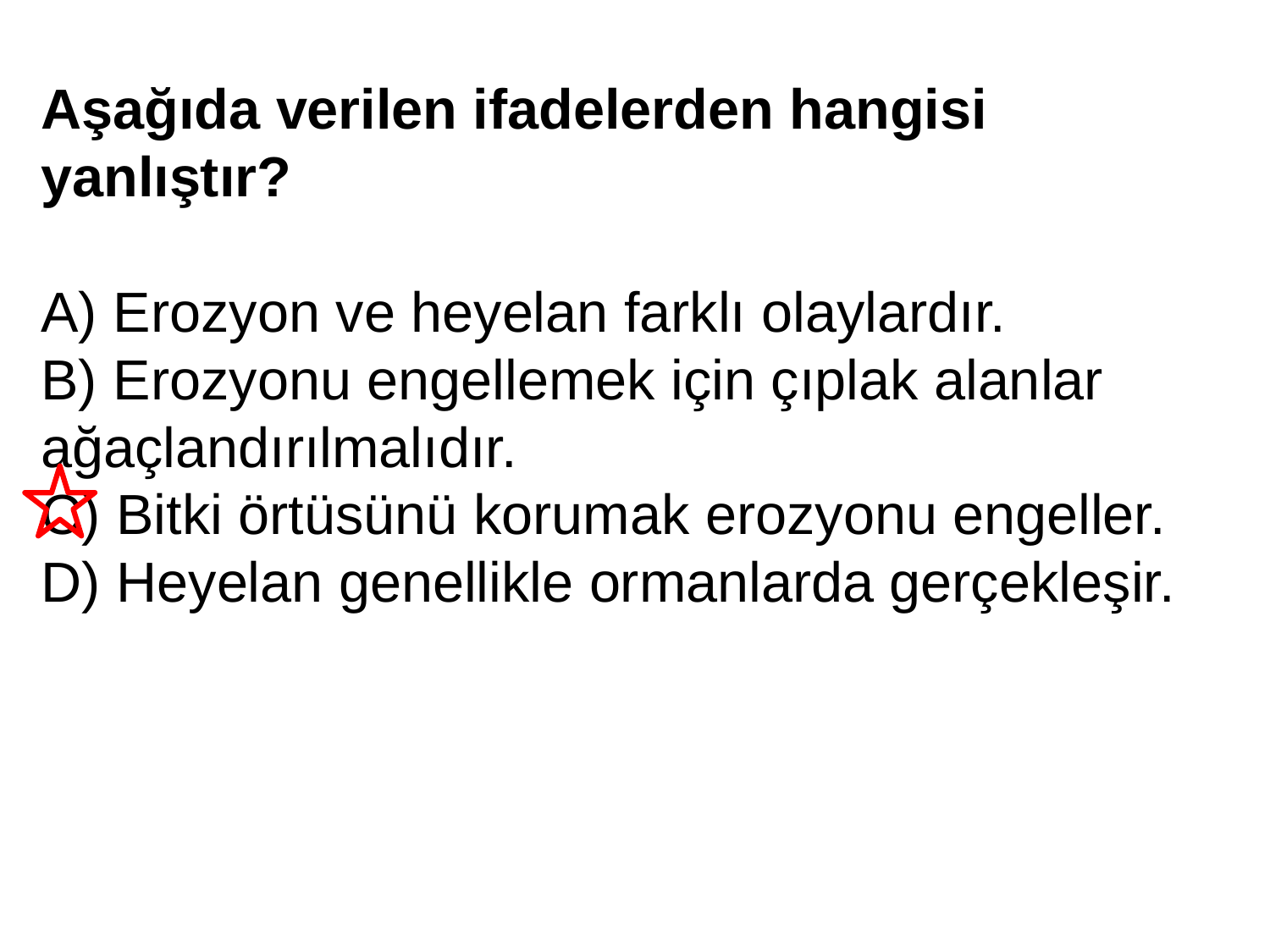

Aşağıda verilen ifadelerden hangisi yanlıştır?

A) Erozyon ve heyelan farklı olaylardır.
B) Erozyonu engellemek için çıplak alanlar ağaçlandırılmalıdır.
C) Bitki örtüsünü korumak erozyonu engeller.
D) Heyelan genellikle ormanlarda gerçekleşir.